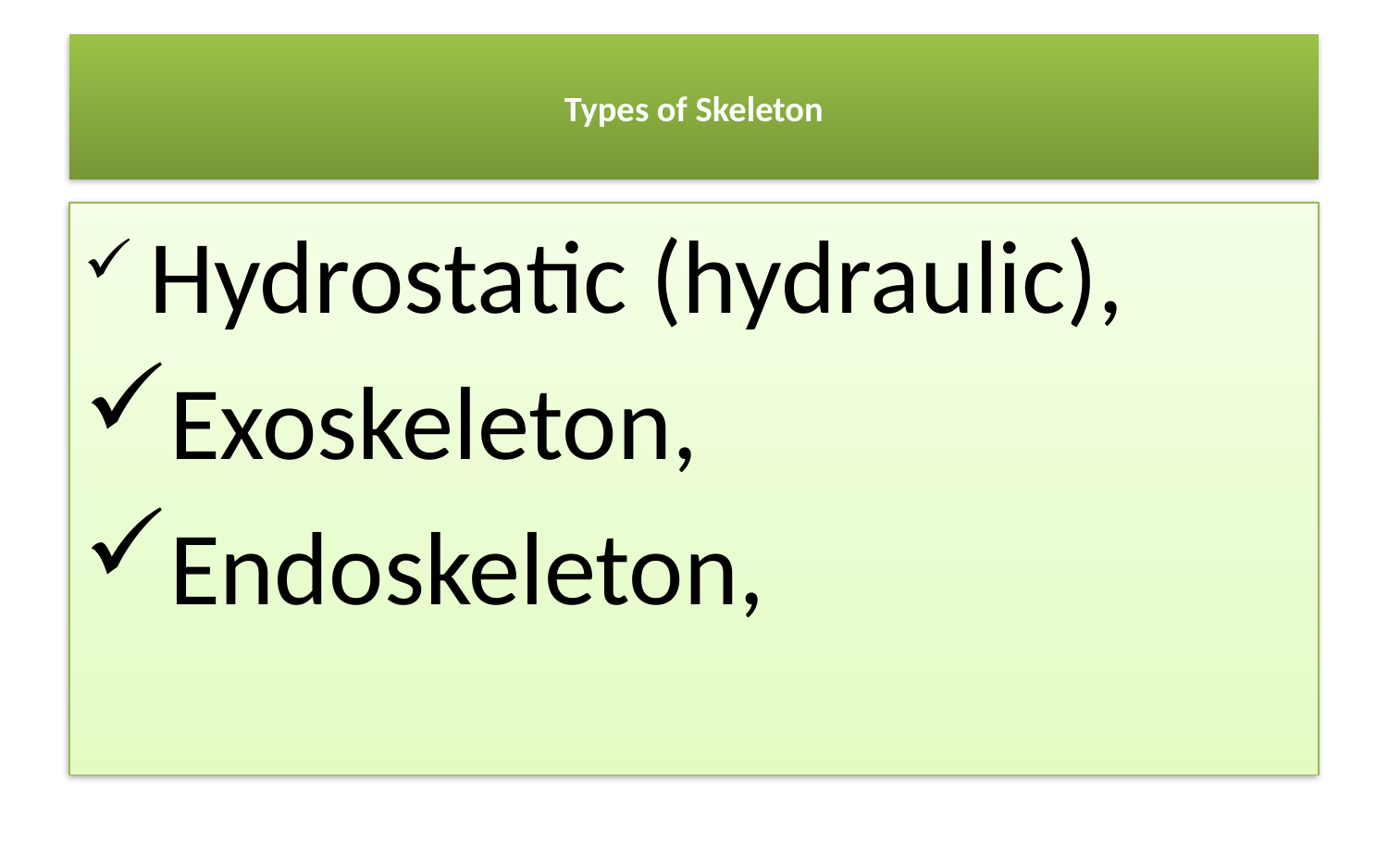

# Types of Skeleton
 Hydrostatic (hydraulic),
Exoskeleton,
Endoskeleton,